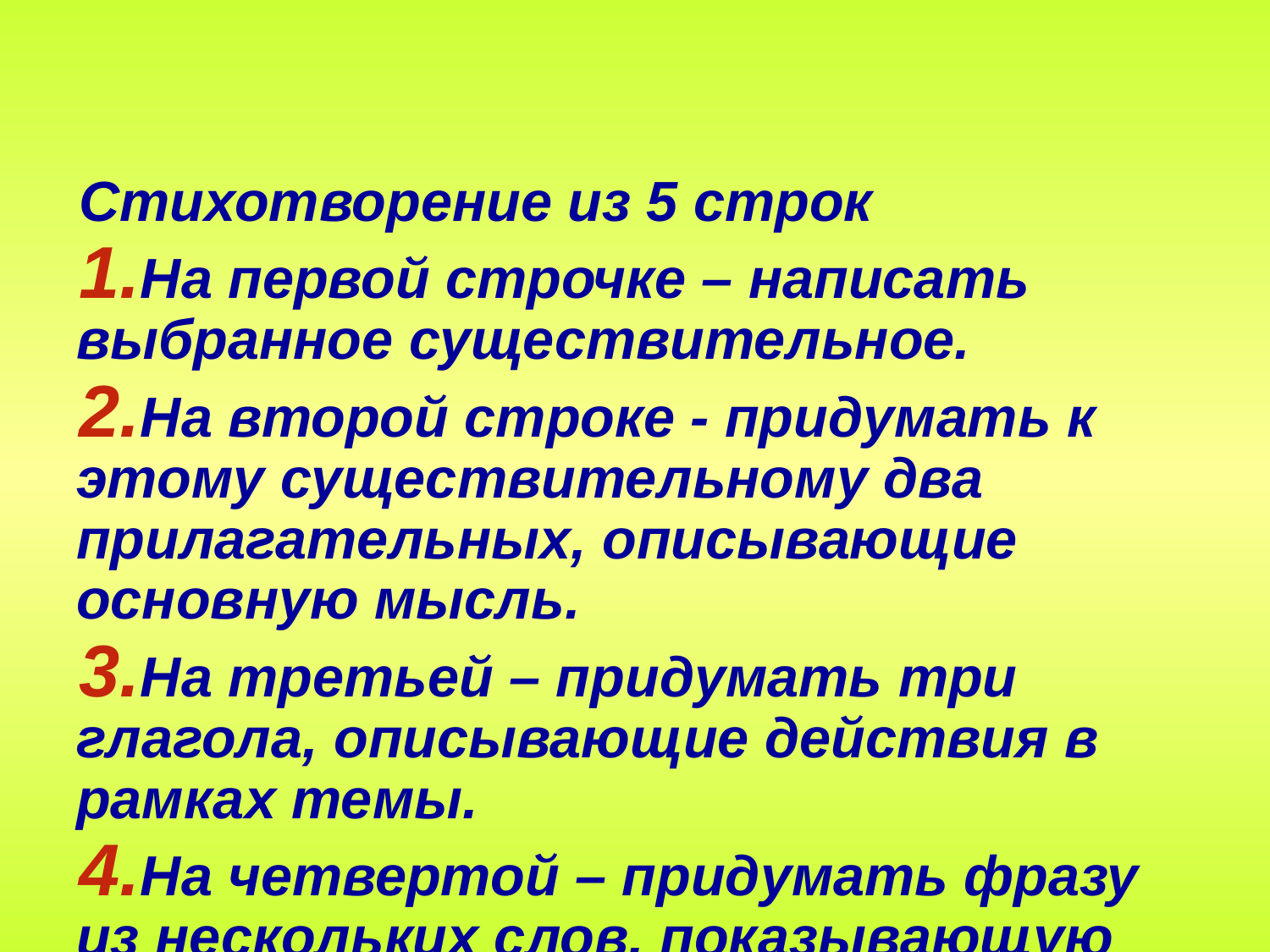

Стихотворение из 5 строк
На первой строчке – написать выбранное существительное.
На второй строке - придумать к этому существительному два прилагательных, описывающие основную мысль.
На третьей – придумать три глагола, описывающие действия в рамках темы.
На четвертой – придумать фразу из нескольких слов, показывающую отношение к теме.
На пятой строке – сделать обобщающий вывод.